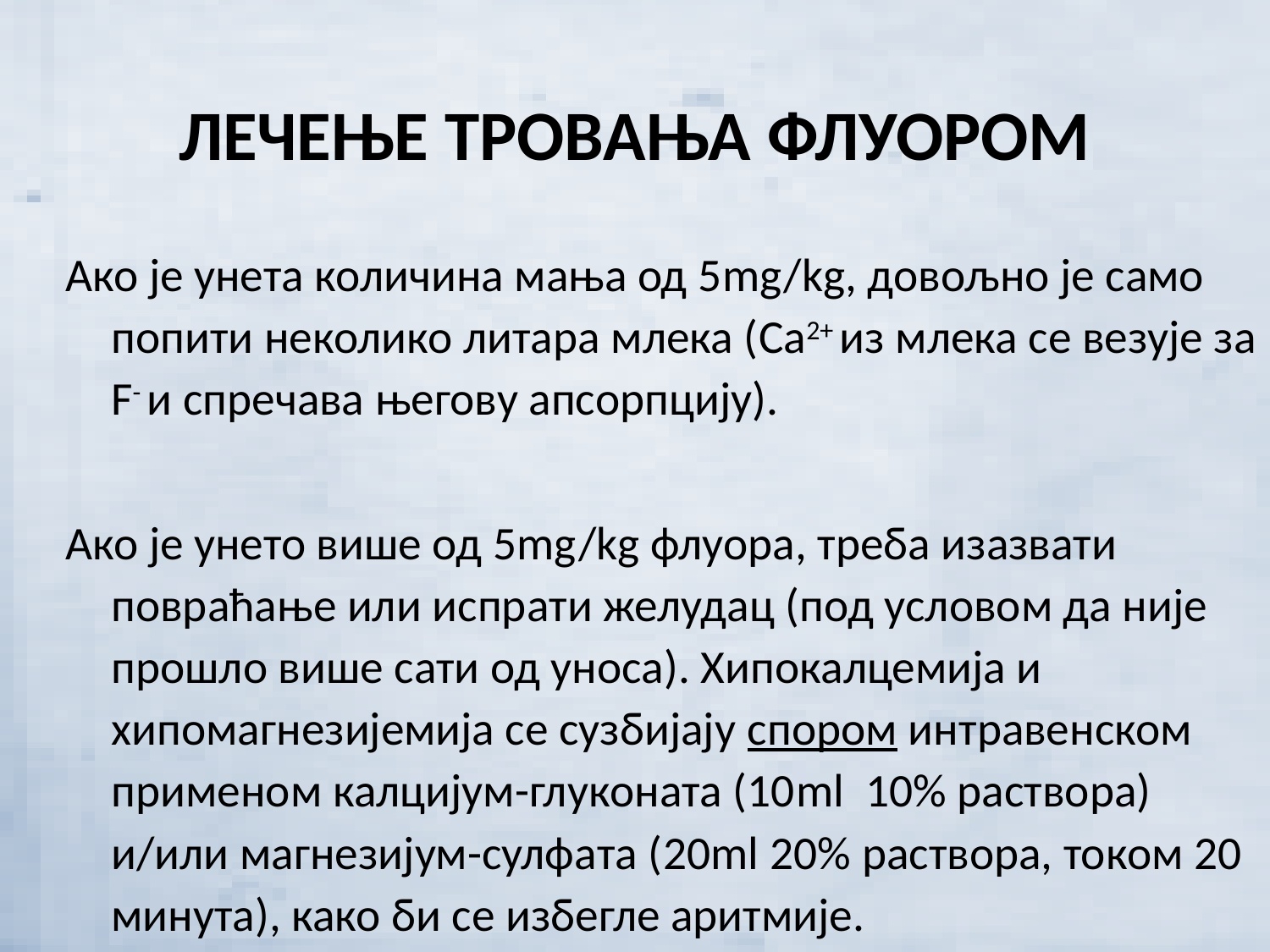

# ЛЕЧЕЊЕ ТРОВАЊА ФЛУОРОМ
Ако је унета количина мања од 5mg/kg, довољно је само попити неколико литара млека (Ca2+ из млека се везује за F- и спречава његову апсорпцију).

Ако је унето више од 5mg/kg флуора, треба изазвати повраћање или испрати желудац (под условом да није прошло више сати од уноса). Хипокалцемија и хипомагнезијемија се сузбијају спором интравенском применом калцијум-глуконата (10ml  10% раствора) и/или магнезијум-сулфата (20ml 20% раствора, током 20 минута), како би се избегле аритмије.